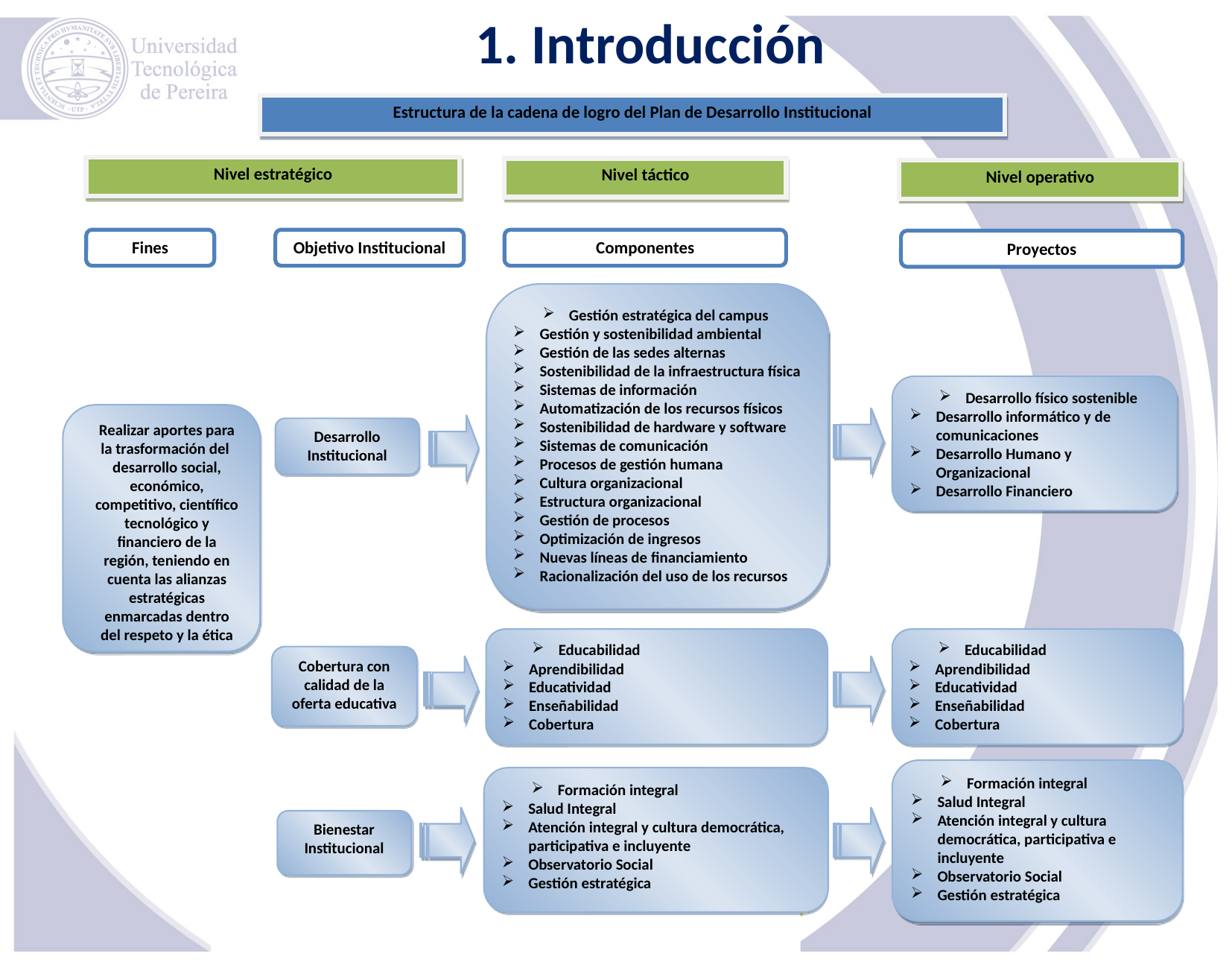

# 1. Introducción
Estructura de la cadena de logro del Plan de Desarrollo Institucional
Nivel estratégico
Nivel táctico
Nivel operativo
Fines
Objetivo Institucional
Componentes
Proyectos
Gestión estratégica del campus
Gestión y sostenibilidad ambiental
Gestión de las sedes alternas
Sostenibilidad de la infraestructura física
Sistemas de información
Automatización de los recursos físicos
Sostenibilidad de hardware y software
Sistemas de comunicación
Procesos de gestión humana
Cultura organizacional
Estructura organizacional
Gestión de procesos
Optimización de ingresos
Nuevas líneas de financiamiento
Racionalización del uso de los recursos
Desarrollo físico sostenible
Desarrollo informático y de comunicaciones
Desarrollo Humano y Organizacional
Desarrollo Financiero
Realizar aportes para la trasformación del  desarrollo social, económico, competitivo, científico tecnológico y financiero de la región, teniendo en cuenta las alianzas estratégicas enmarcadas dentro del respeto y la ética

Desarrollo Institucional
Educabilidad
Aprendibilidad
Educatividad
Enseñabilidad
Cobertura
Educabilidad
Aprendibilidad
Educatividad
Enseñabilidad
Cobertura
Cobertura con calidad de la oferta educativa

Formación integral
Salud Integral
Atención integral y cultura democrática, participativa e incluyente
Observatorio Social
Gestión estratégica
Formación integral
Salud Integral
Atención integral y cultura democrática, participativa e incluyente
Observatorio Social
Gestión estratégica

Bienestar Institucional